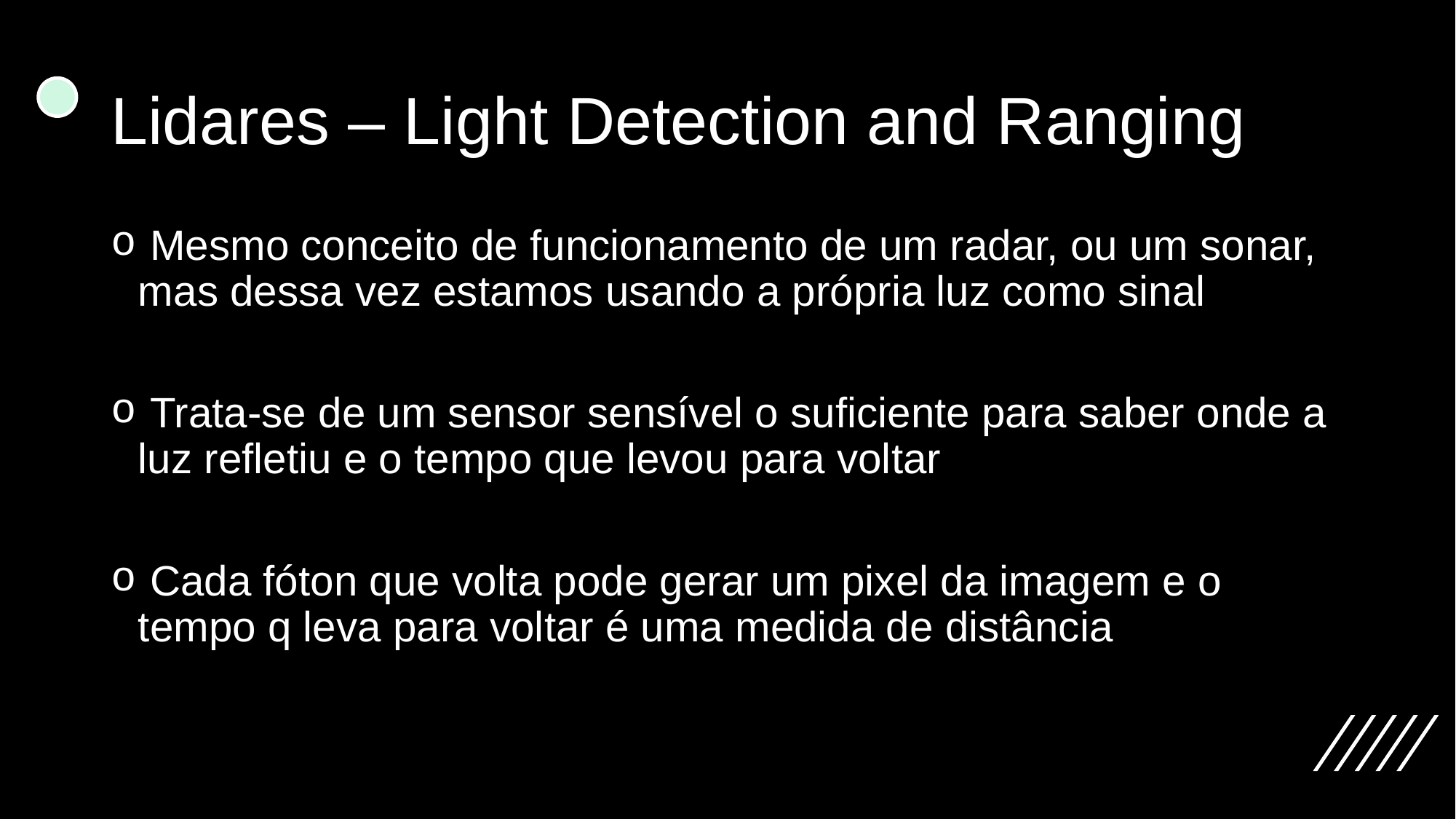

# Lidares – Light Detection and Ranging
 Mesmo conceito de funcionamento de um radar, ou um sonar, mas dessa vez estamos usando a própria luz como sinal

 Trata-se de um sensor sensível o suficiente para saber onde a luz refletiu e o tempo que levou para voltar

 Cada fóton que volta pode gerar um pixel da imagem e o tempo q leva para voltar é uma medida de distância